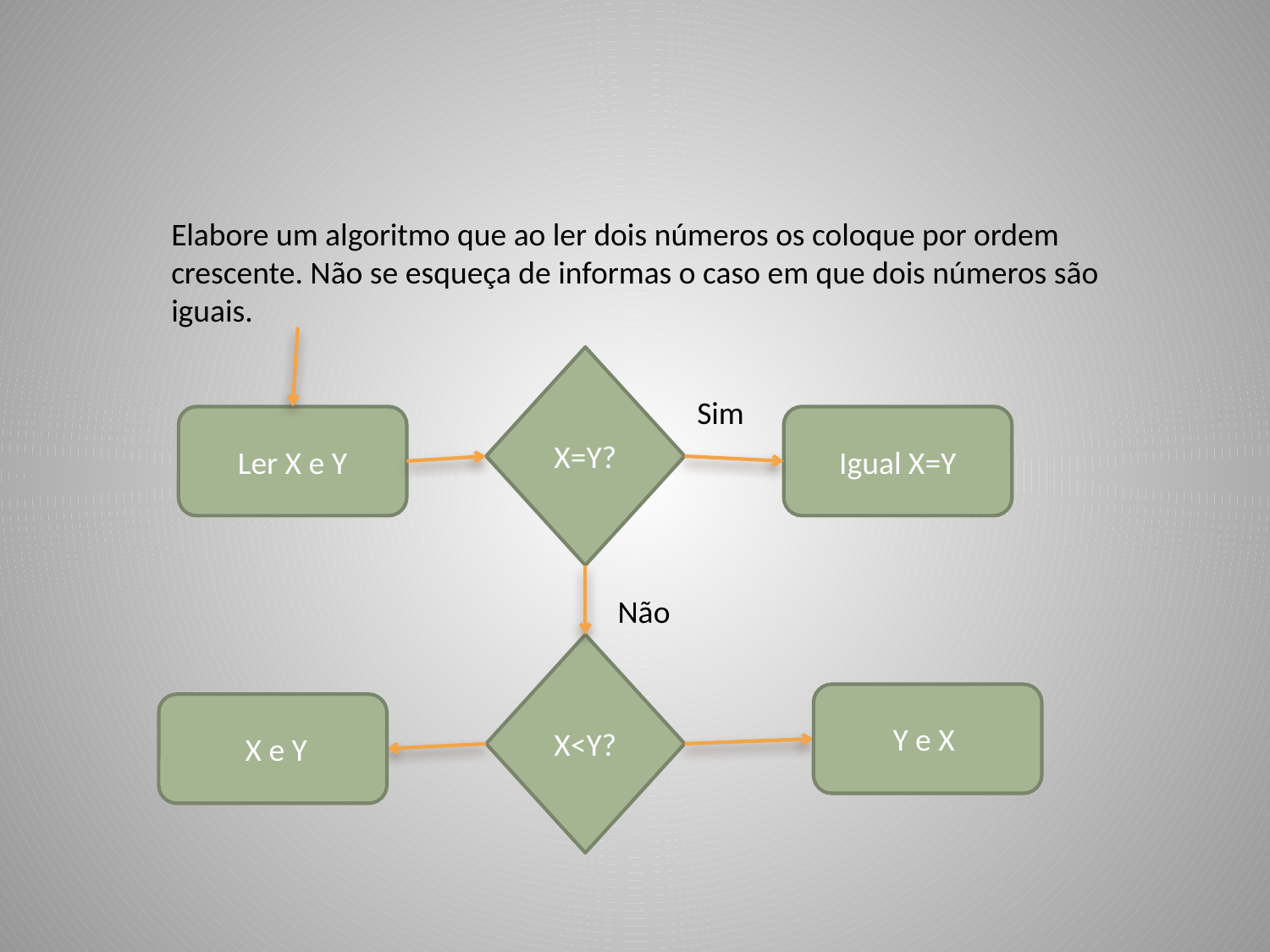

Elabore um algoritmo que ao ler dois números os coloque por ordem crescente. Não se esqueça de informas o caso em que dois números são iguais.
X=Y?
Sim
Ler X e Y
Igual X=Y
Não
X<Y?
Y e X
 X e Y